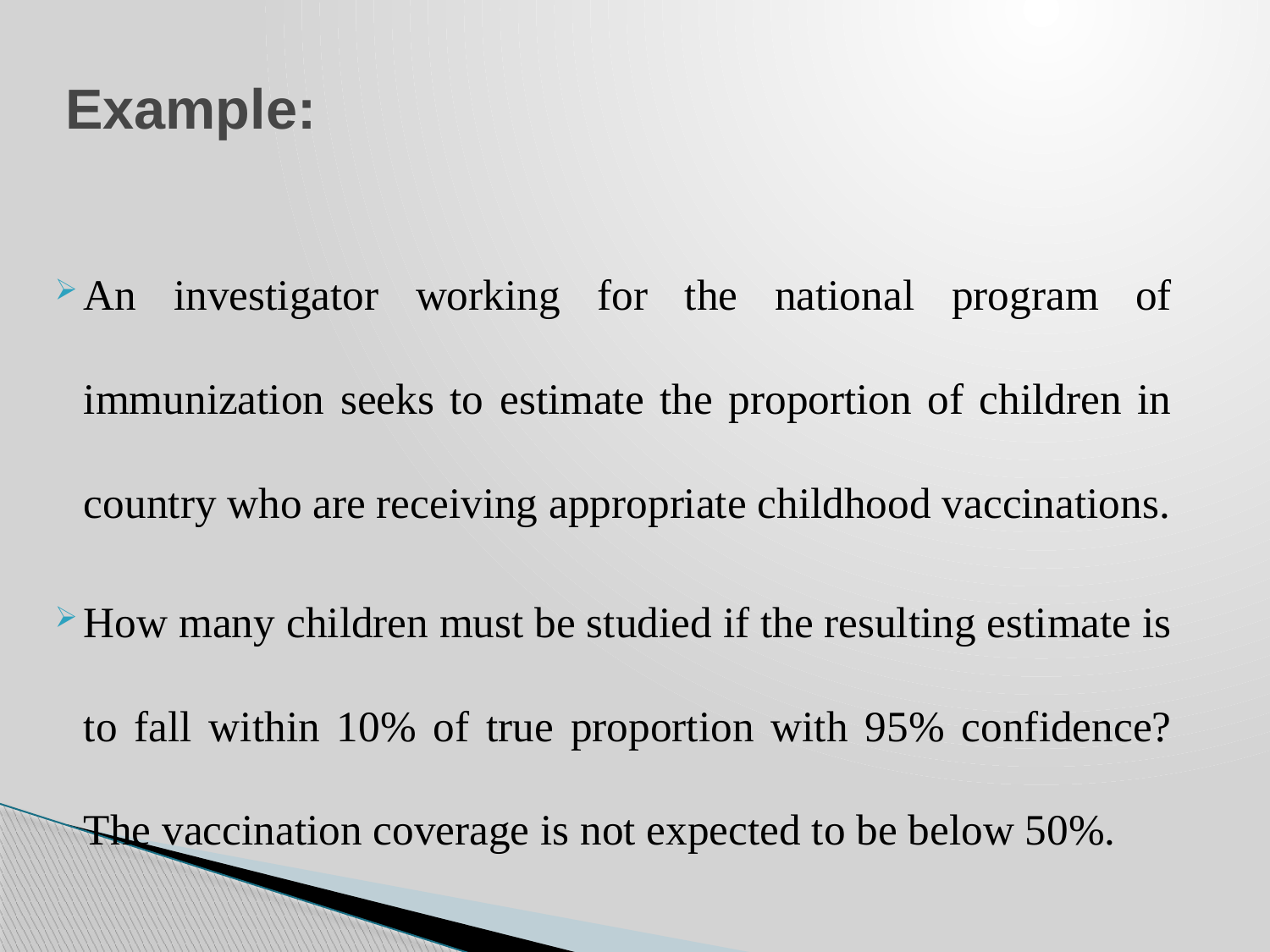

# Example:
An investigator working for the national program of immunization seeks to estimate the proportion of children in country who are receiving appropriate childhood vaccinations.
How many children must be studied if the resulting estimate is to fall within 10% of true proportion with 95% confidence? The vaccination coverage is not expected to be below 50%.